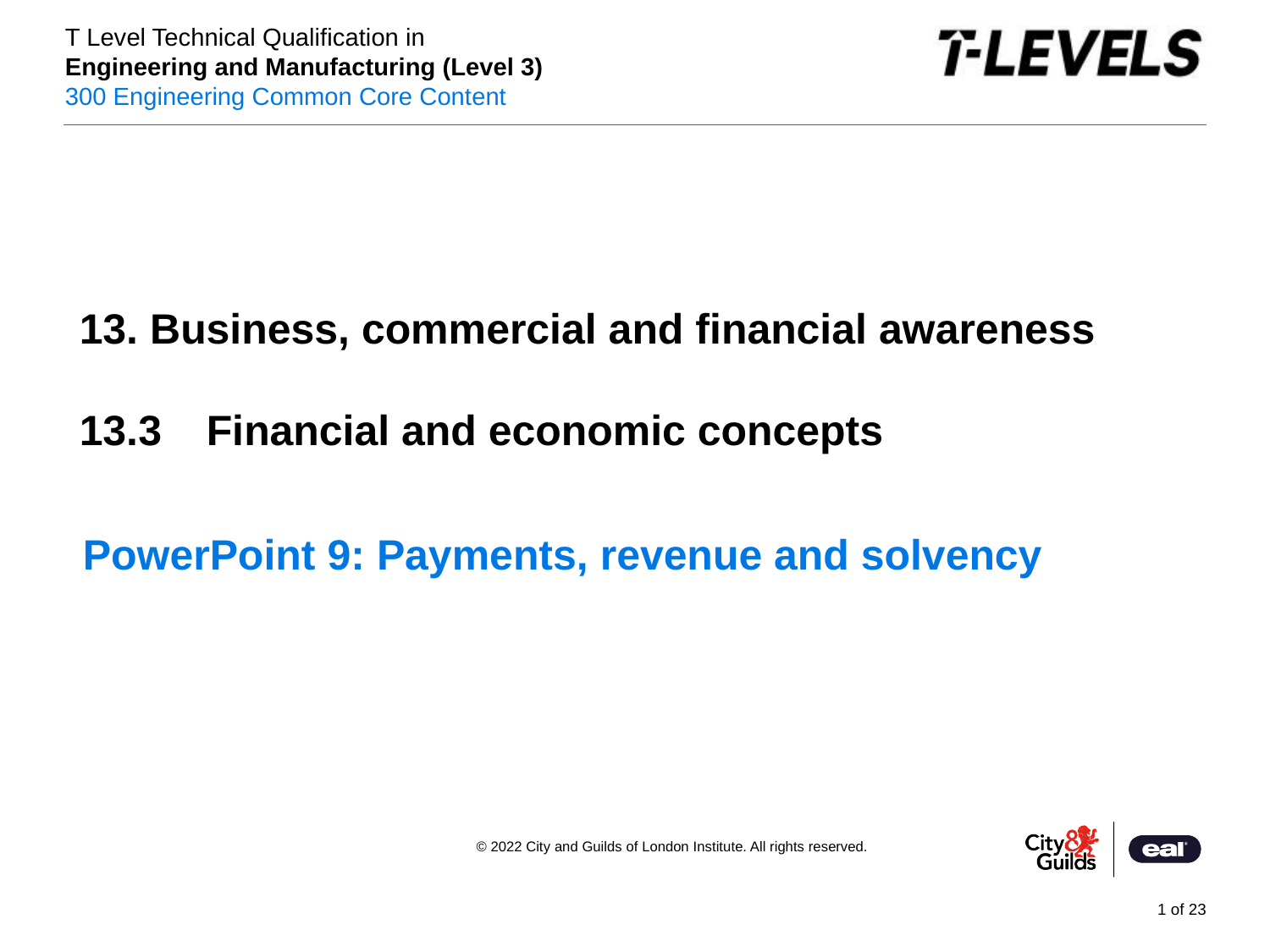

13. Business, commercial and financial awareness

13.3	Financial and economic concepts
PowerPoint 9: Payments, revenue and solvency